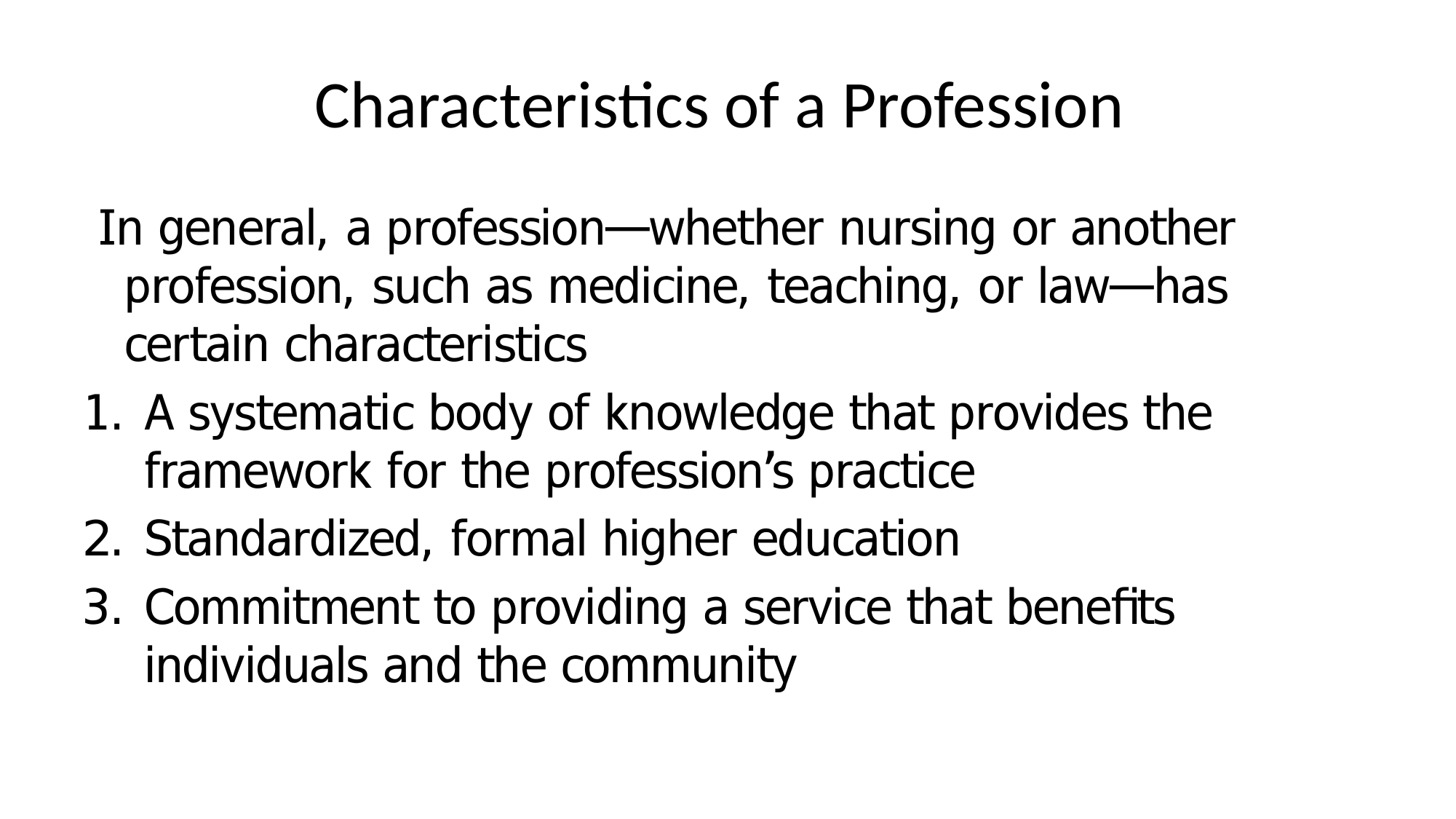

# Characteristics of a Profession
 In general, a profession—whether nursing or another profession, such as medicine, teaching, or law—has certain characteristics
A systematic body of knowledge that provides the framework for the profession’s practice
Standardized, formal higher education
Commitment to providing a service that benefits individuals and the community